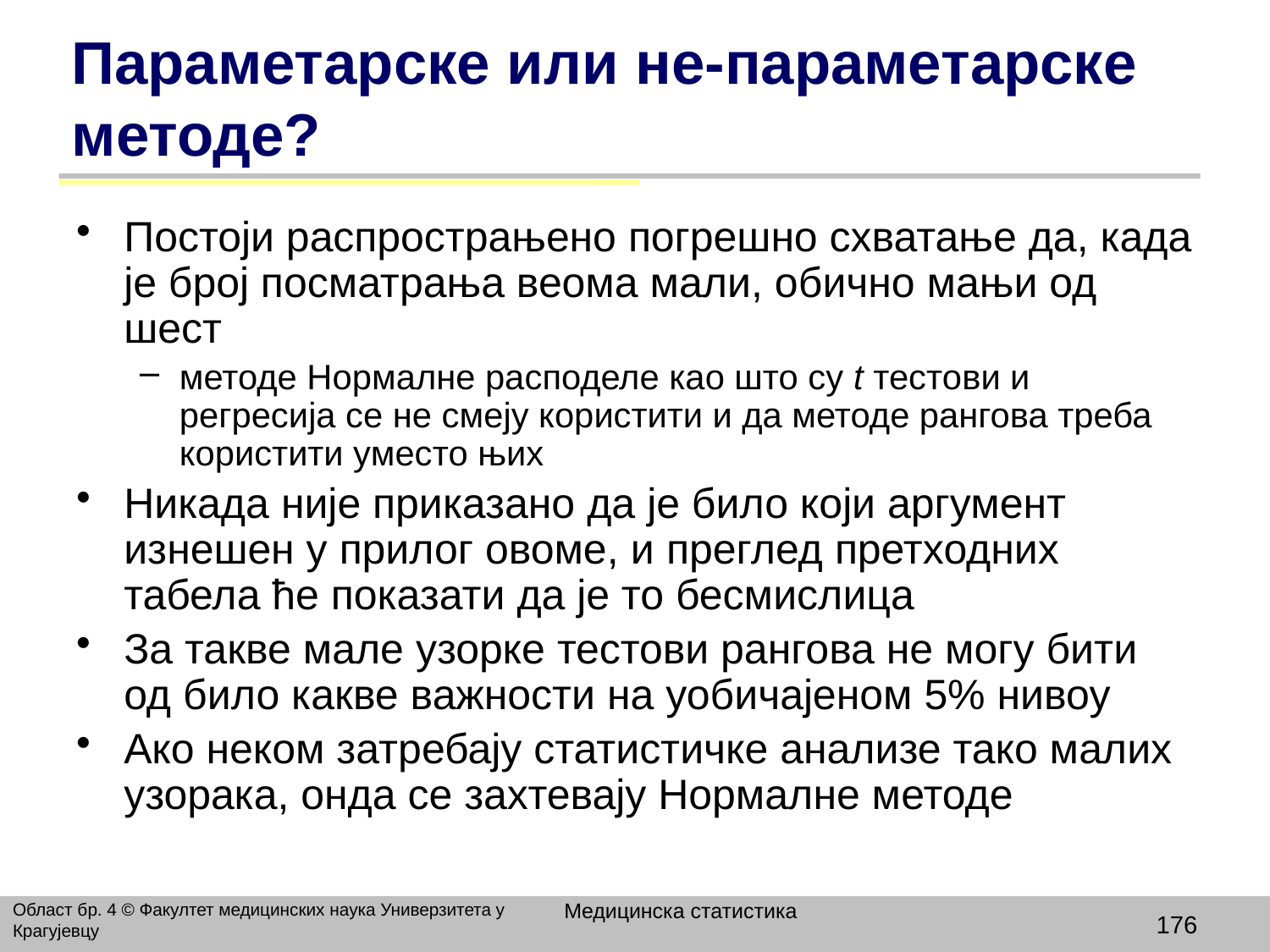

# Параметарске или не-параметарске методе?
Постоји распрострањено погрешно схватање да, када је број посматрања веома мали, обично мањи од шест
методе Нормалне расподеле као што су t тестови и регресија се не смеју користити и да методе рангова треба користити уместо њих
Никада није приказано да је било који аргумент изнешен у прилог овоме, и преглед претходних табела ће показати да је то бесмислица
За такве мале узорке тестови рангова не могу бити од било какве важности на уобичајеном 5% нивоу
Ако неком затребају статистичке анализе тако малих узорака, онда се захтевају Нормалне методе
Медицинска статистика
Област бр. 4 © Факултет медицинских наука Универзитета у Крагујевцу
176